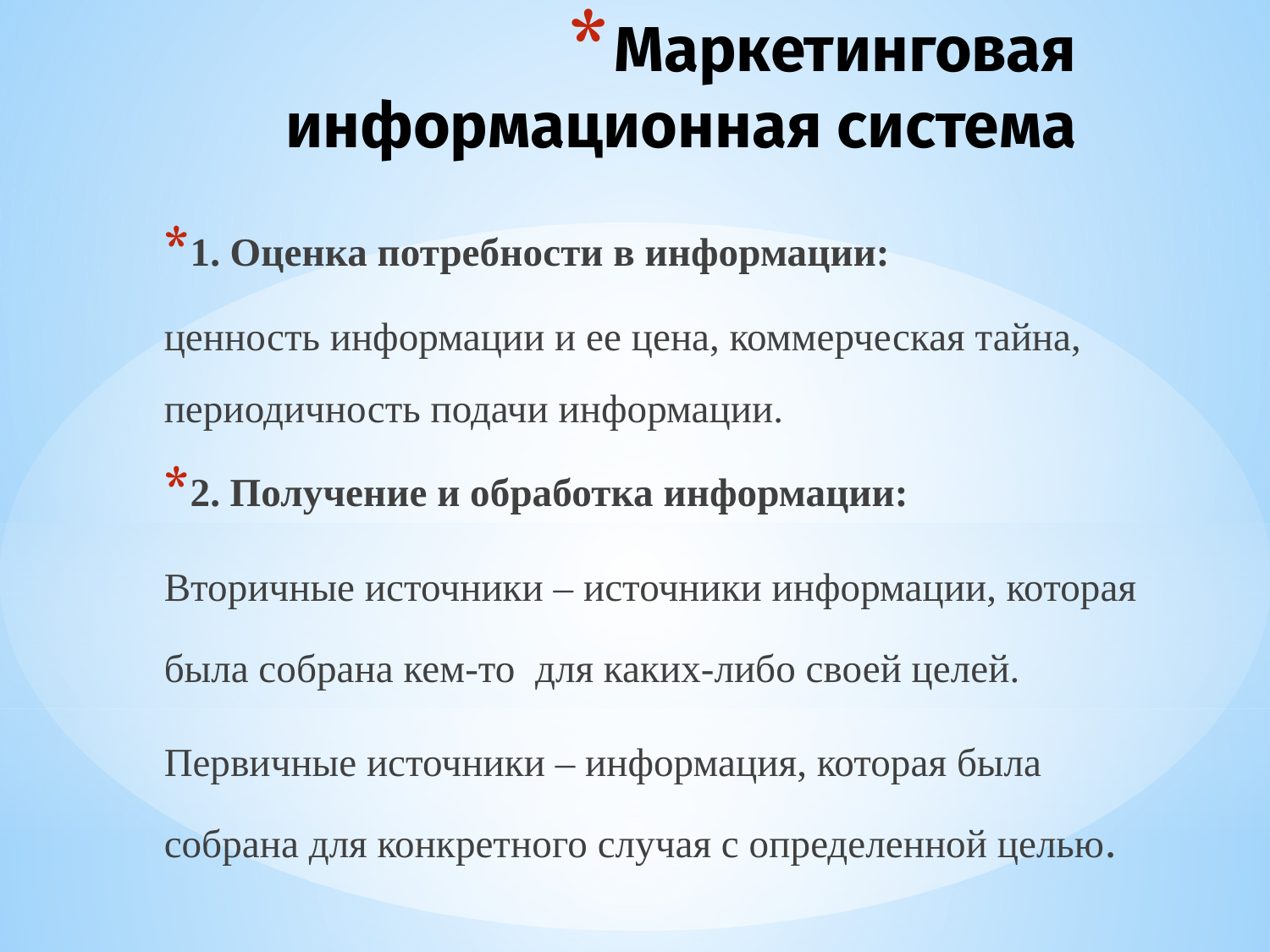

# Маркетинговая информационная система
1. Оценка потребности в информации:
ценность информации и ее цена, коммерческая тайна, периодичность подачи информации.
2. Получение и обработка информации:
Вторичные источники – источники информации, которая была собрана кем-то  для каких-либо своей целей.
Первичные источники – информация, которая была собрана для конкретного случая с определенной целью.